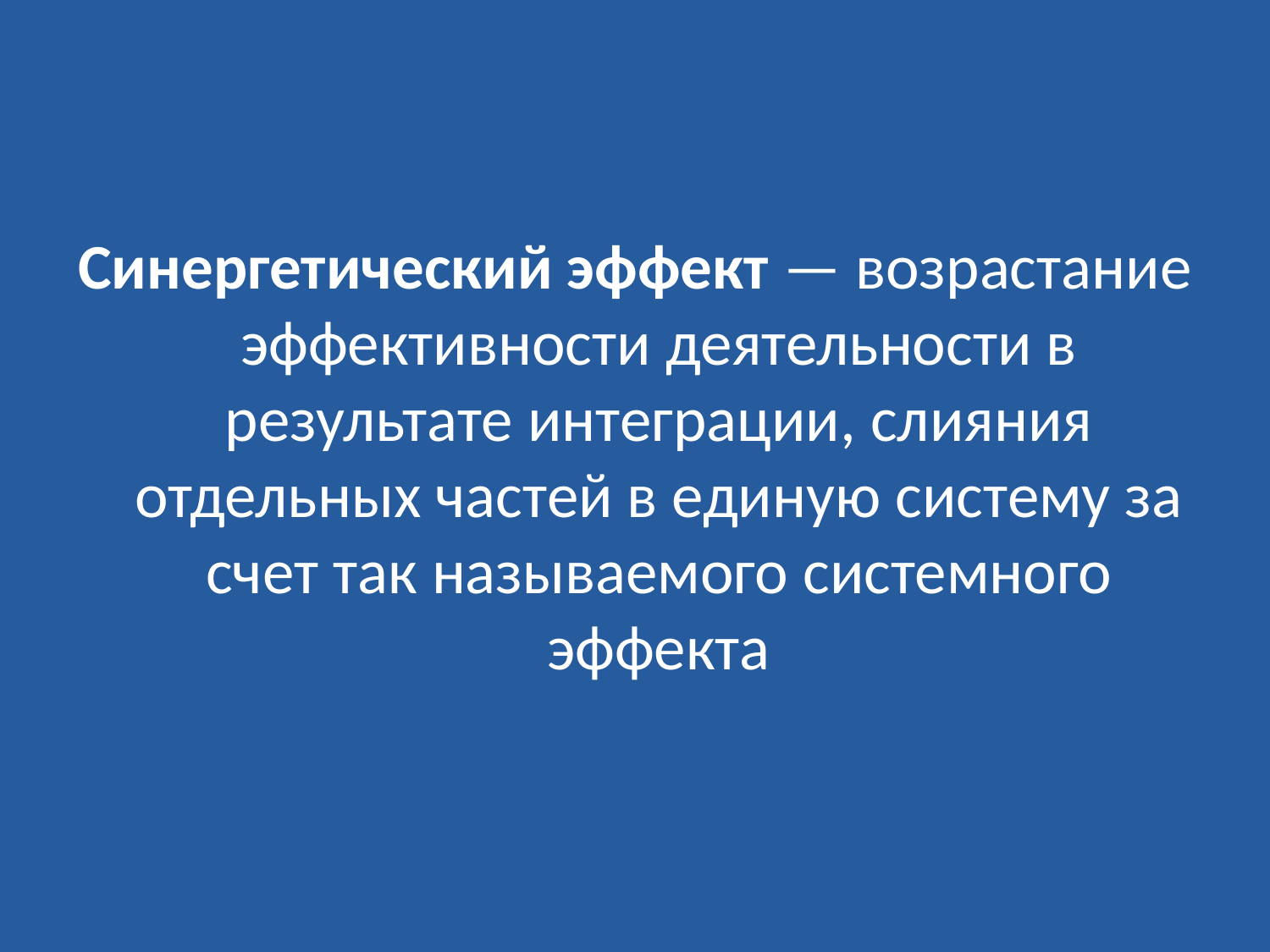

Синергетический эффект — возрастание эффективности деятельности в результате интеграции, слияния отдельных частей в единую систему за счет так называемого системного эффекта